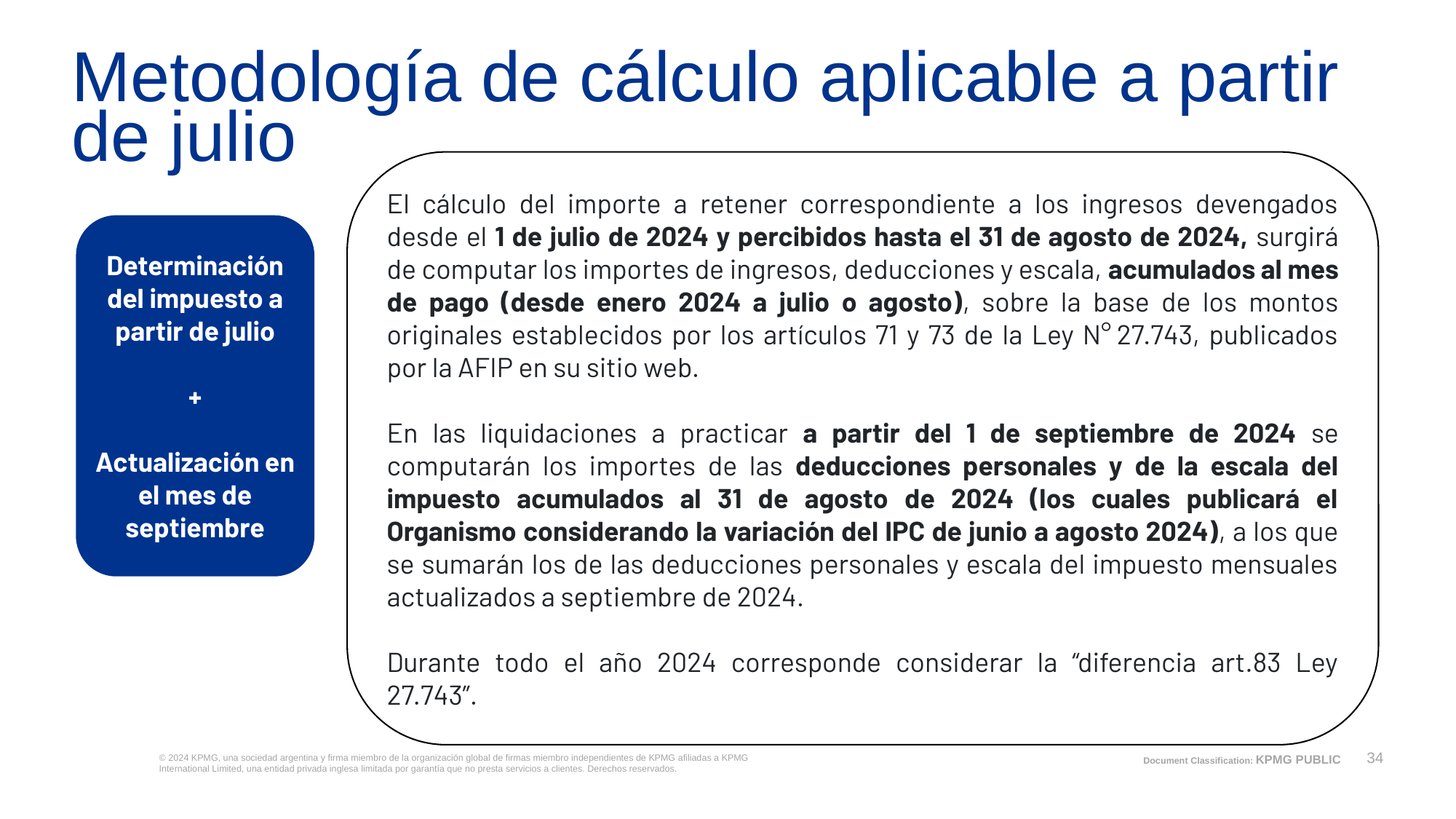

# Metodología de cálculo aplicable a partir de julio
El cálculo del importe a retener correspondiente a los ingresos devengados desde el 1 de julio de 2024 y percibidos hasta el 31 de agosto de 2024, surgirá de computar los importes de ingresos, deducciones y escala, acumulados al mes de pago (desde enero 2024 a julio o agosto), sobre la base de los montos originales establecidos por los artículos 71 y 73 de la Ley N° 27.743, publicados por la AFIP en su sitio web.

En las liquidaciones a practicar a partir del 1 de septiembre de 2024 se computarán los importes de las deducciones personales y de la escala del impuesto acumulados al 31 de agosto de 2024 (los cuales publicará el Organismo considerando la variación del IPC de junio a agosto 2024), a los que se sumarán los de las deducciones personales y escala del impuesto mensuales actualizados a septiembre de 2024.

Durante todo el año 2024 corresponde considerar la “diferencia art.83 Ley 27.743”.
Determinación del impuesto a partir de julio

+

Actualización en el mes de septiembre